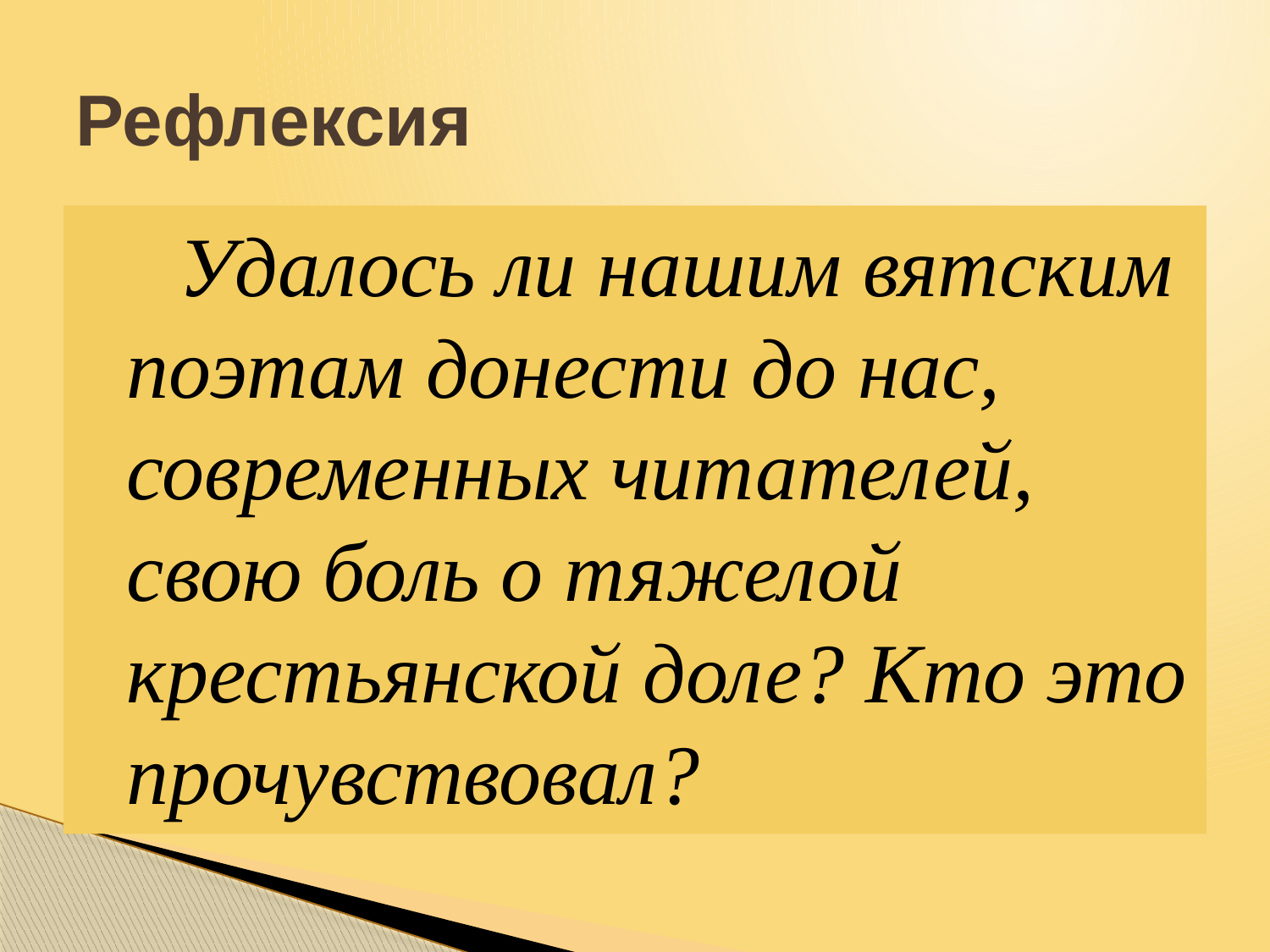

# Рефлексия
     Удалось ли нашим вятским поэтам донести до нас, современных читателей, свою боль о тяжелой крестьянской доле? Кто это прочувствовал?